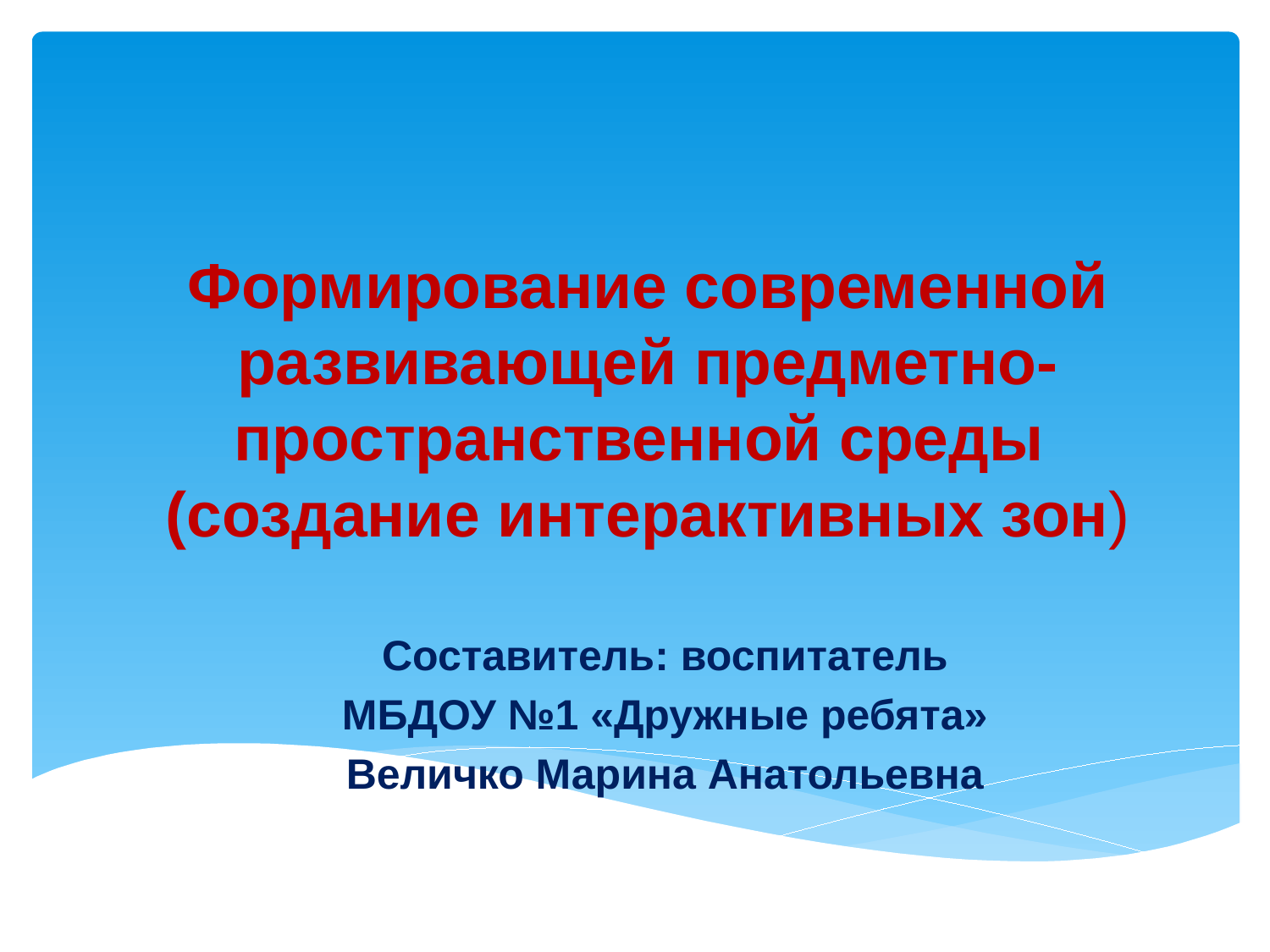

# Формирование современной развивающей предметно-пространственной среды (создание интерактивных зон)
Составитель: воспитатель
МБДОУ №1 «Дружные ребята»
Величко Марина Анатольевна